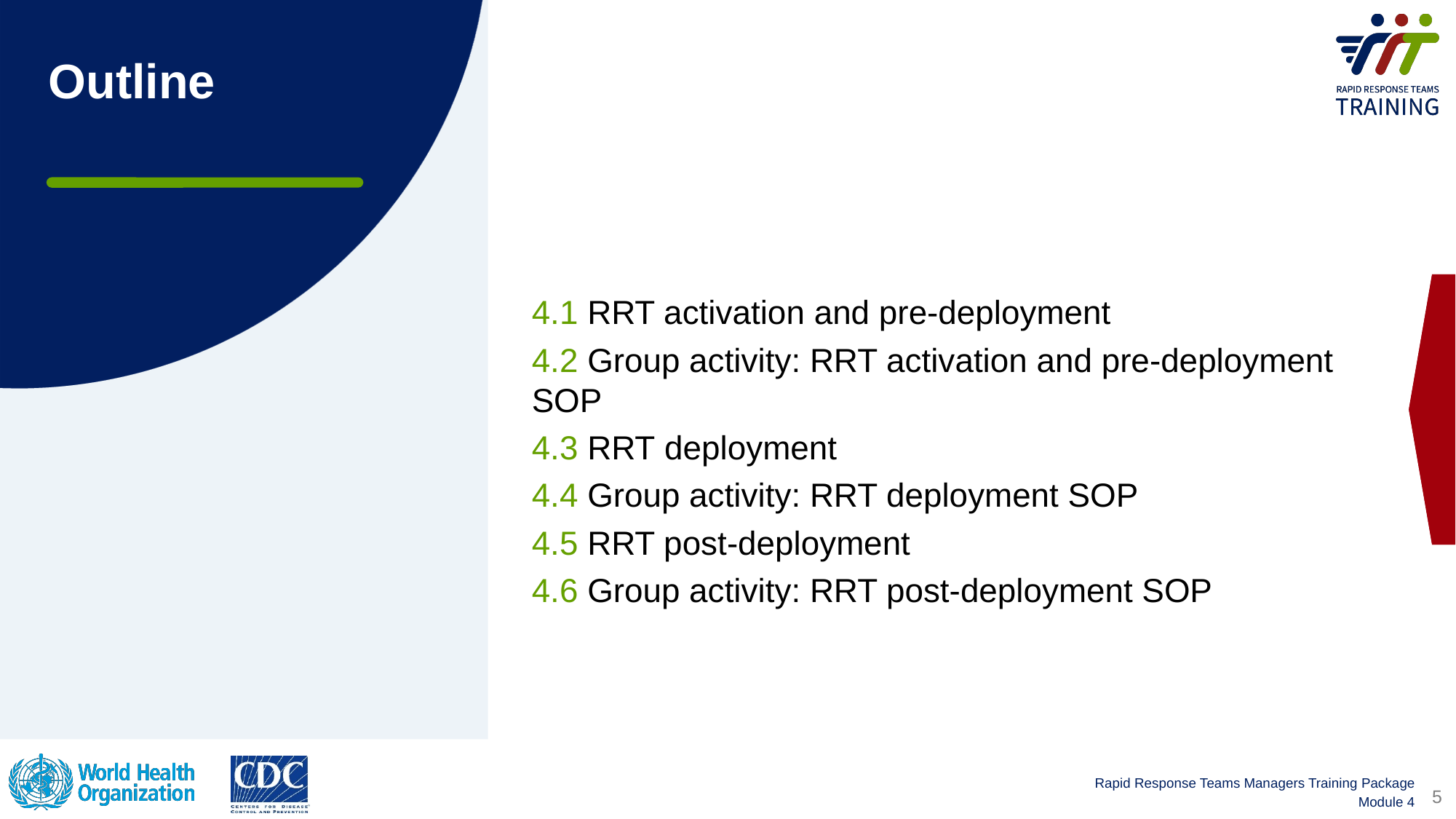

Outline

4.1 RRT activation and pre-deployment
4.2 Group activity: RRT activation and pre-deployment SOP
4.3 RRT deployment
4.4 Group activity: RRT deployment SOP
4.5 RRT post-deployment
4.6 Group activity: RRT post-deployment SOP

5